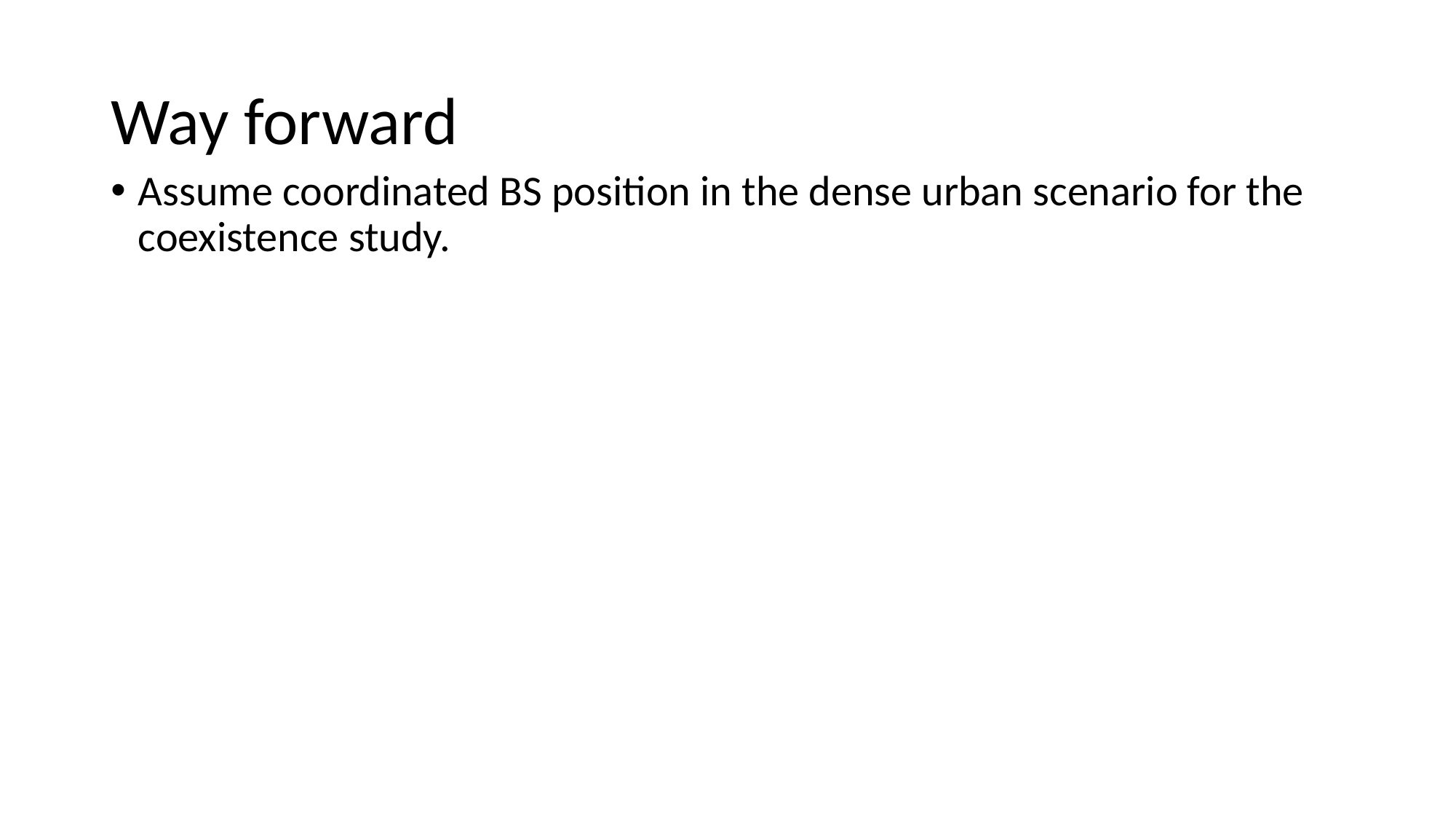

# Way forward
Assume coordinated BS position in the dense urban scenario for the coexistence study.